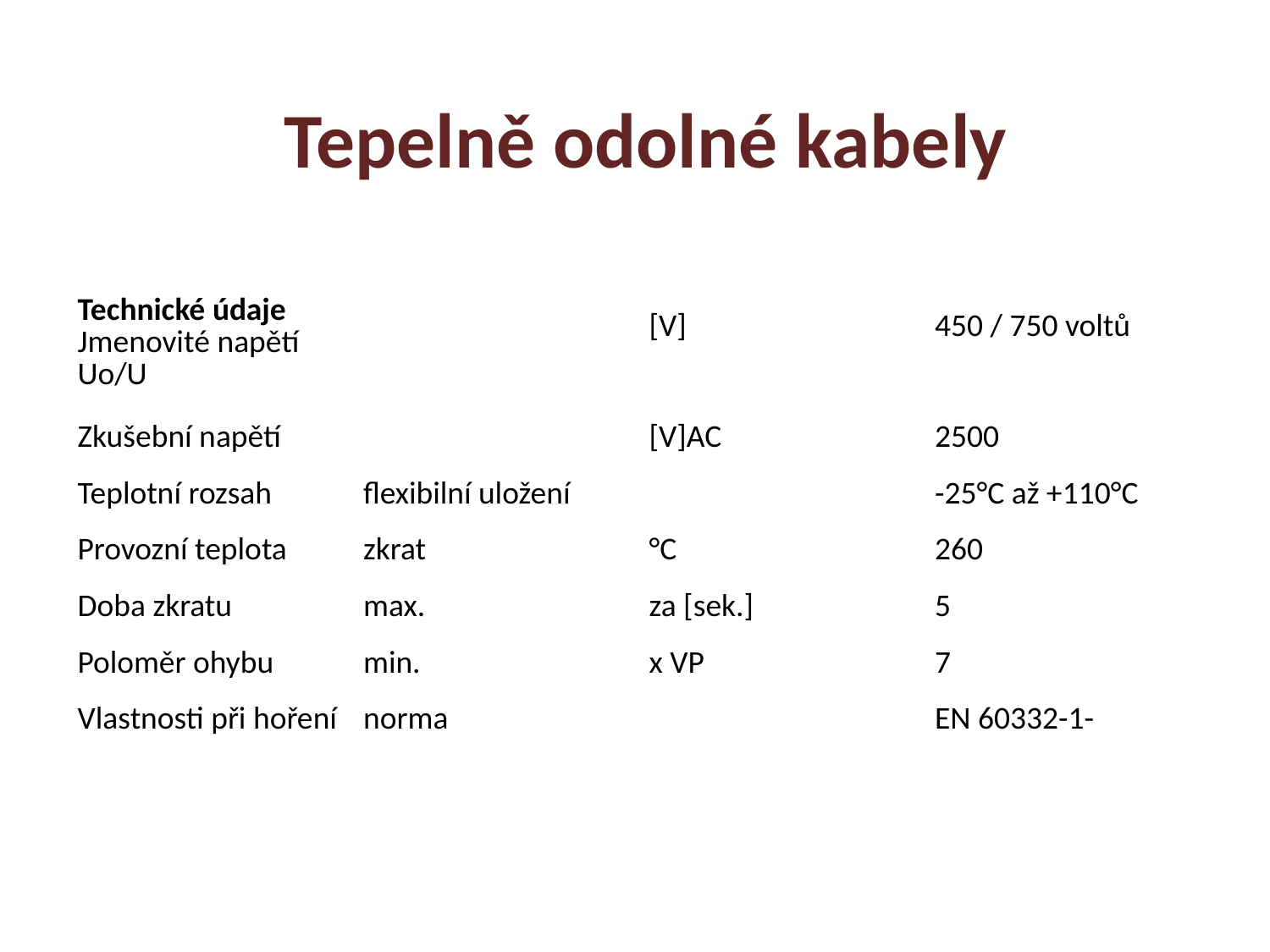

Tepelně odolné kabely
| Technické údaje Jmenovité napětí Uo/U |  | [V] | 450 / 750 voltů |
| --- | --- | --- | --- |
| Zkušební napětí |  | [V]AC | 2500 |
| Teplotní rozsah | flexibilní uložení |  | -25°C až +110°C |
| Provozní teplota | zkrat | °C | 260 |
| Doba zkratu | max. | za [sek.] | 5 |
| Poloměr ohybu | min. | x VP | 7 |
| Vlastnosti při hoření | norma |  | EN 60332-1- |